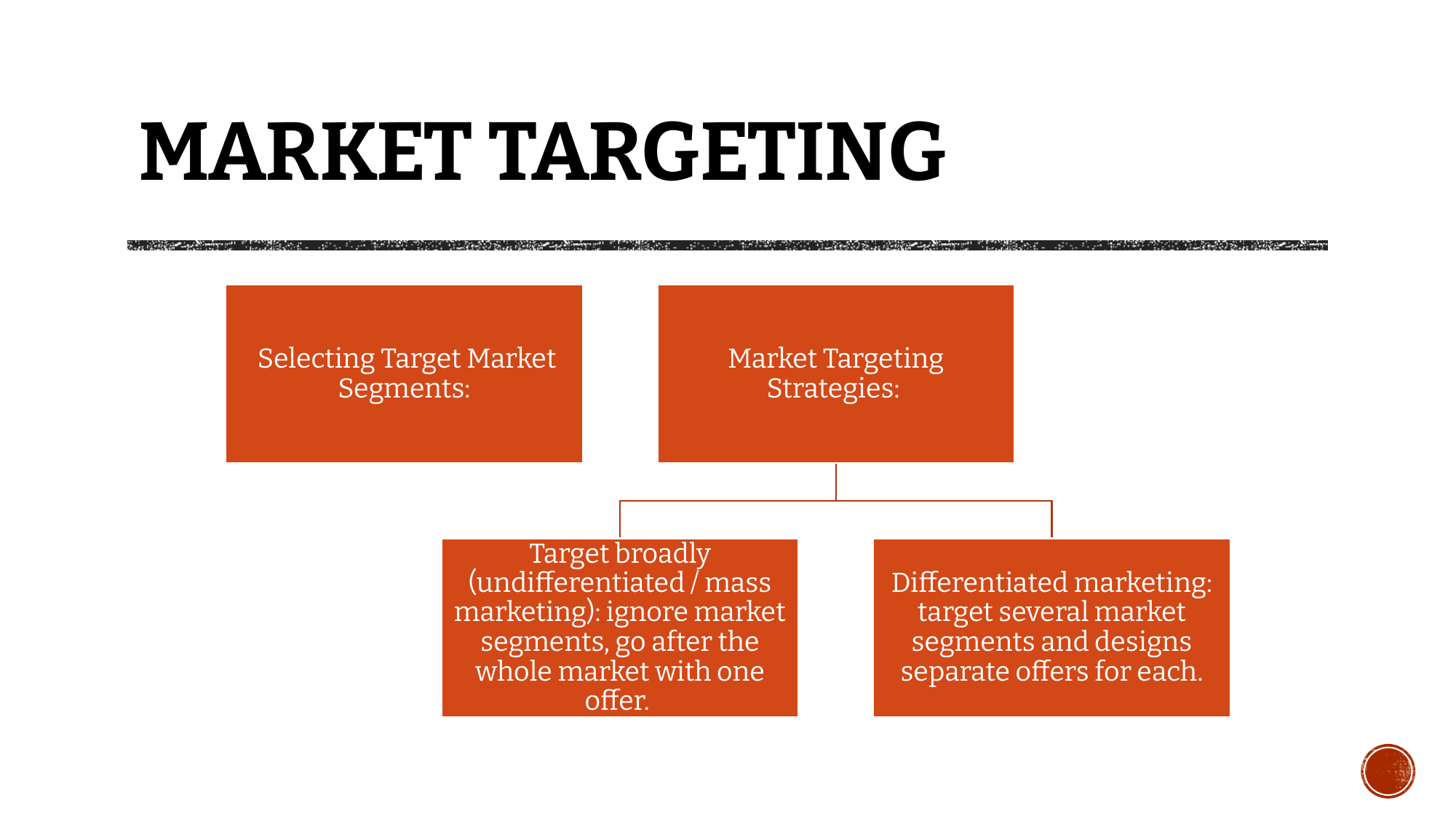

# Market Targeting

 Selecting Target Market Segments:
Market Targeting Strategies:
Target broadly (undifferentiated / mass marketing): ignore market segments, go after the whole market with one offer.
Differentiated marketing: target several market segments and designs separate offers for each.